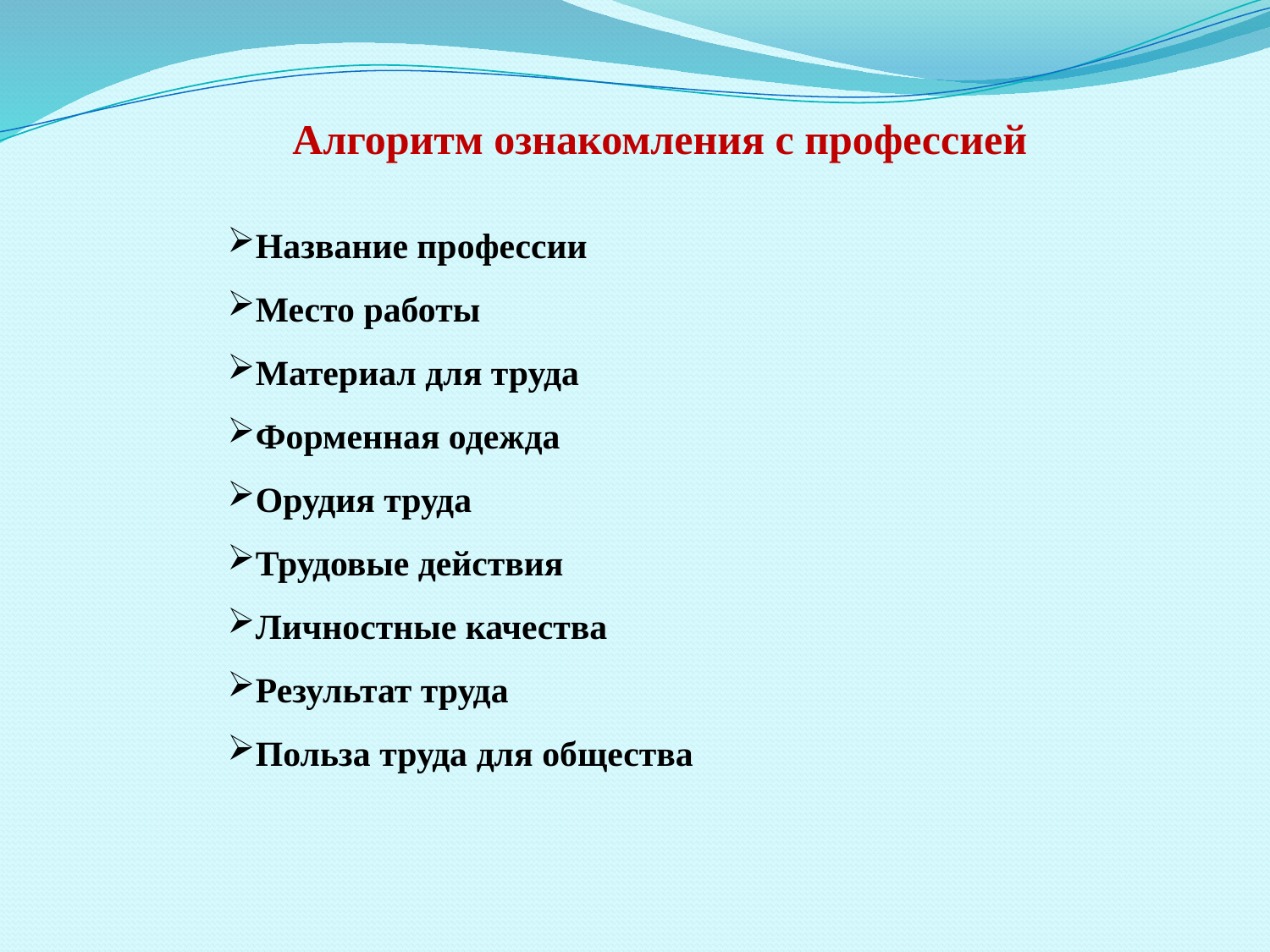

Алгоритм ознакомления с профессией
Название профессии
Место работы
Материал для труда
Форменная одежда
Орудия труда
Трудовые действия
Личностные качества
Результат труда
Польза труда для общества